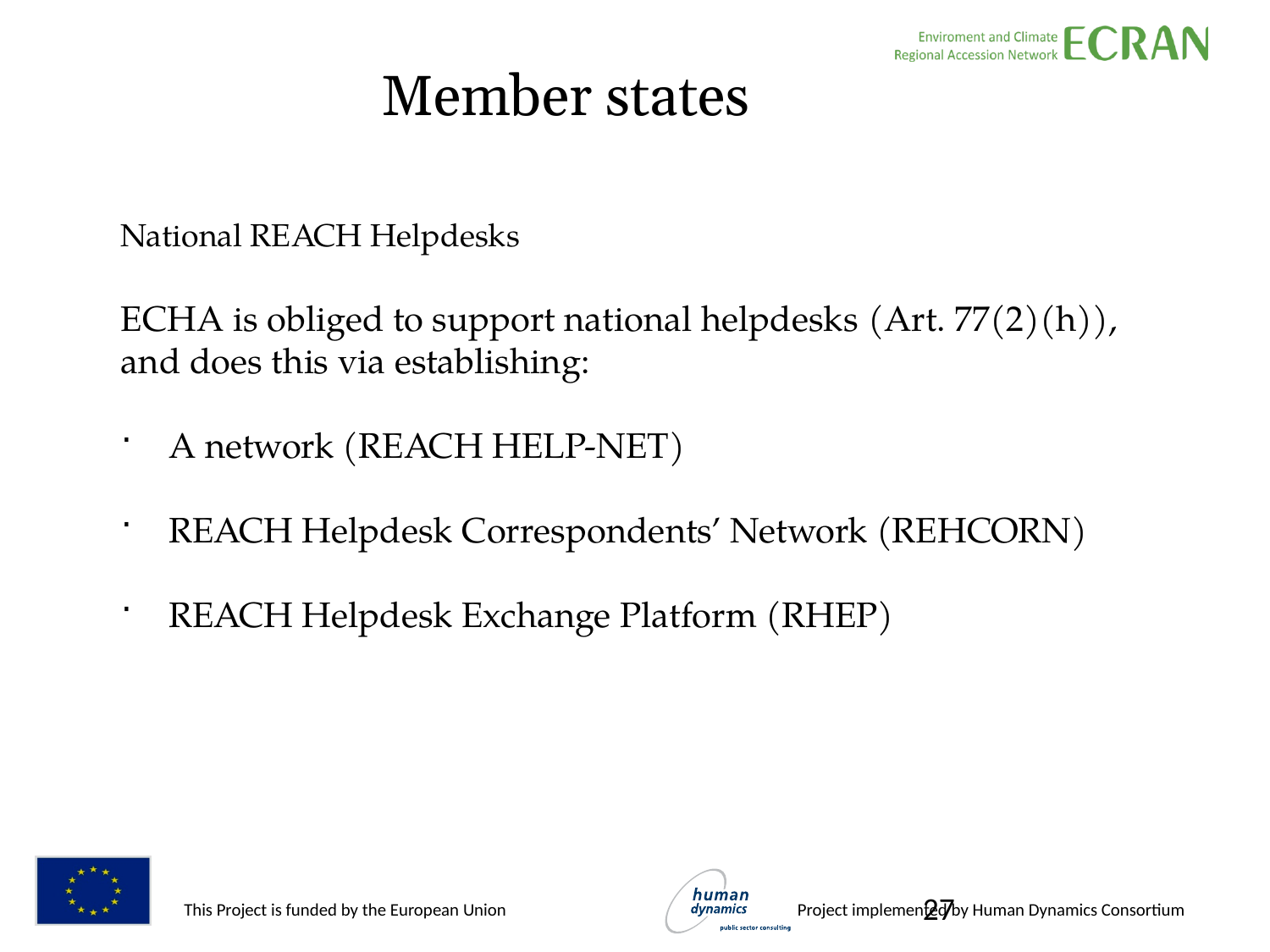

Member states
National REACH Helpdesks

ECHA is obliged to support national helpdesks (Art. 77(2)(h)),
and does this via establishing:

A network (REACH HELP-NET)

REACH Helpdesk Correspondents’ Network (REHCORN)

REACH Helpdesk Exchange Platform (RHEP)

27